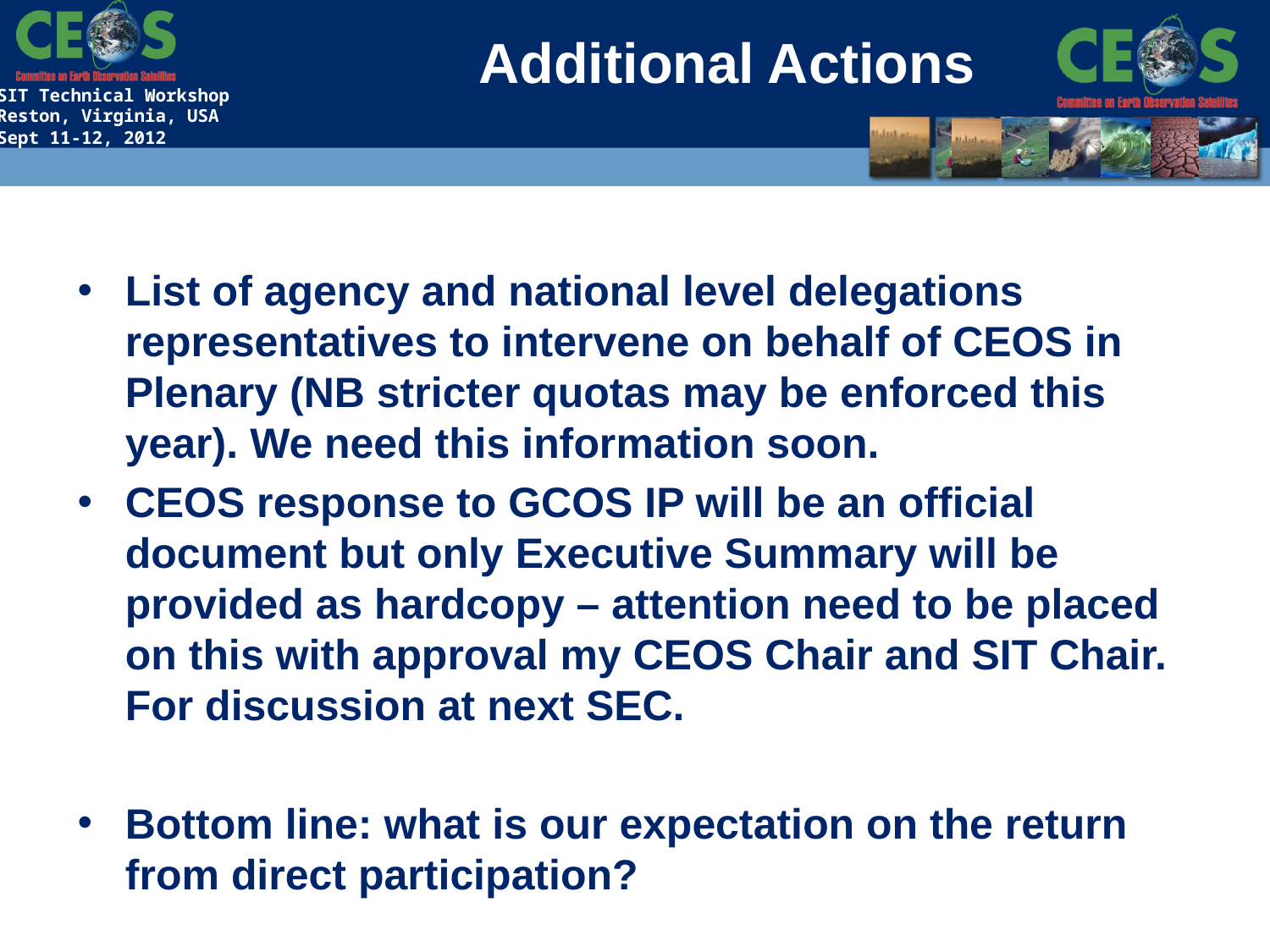

# Additional Actions
List of agency and national level delegations representatives to intervene on behalf of CEOS in Plenary (NB stricter quotas may be enforced this year). We need this information soon.
CEOS response to GCOS IP will be an official document but only Executive Summary will be provided as hardcopy – attention need to be placed on this with approval my CEOS Chair and SIT Chair. For discussion at next SEC.

Bottom line: what is our expectation on the return from direct participation?